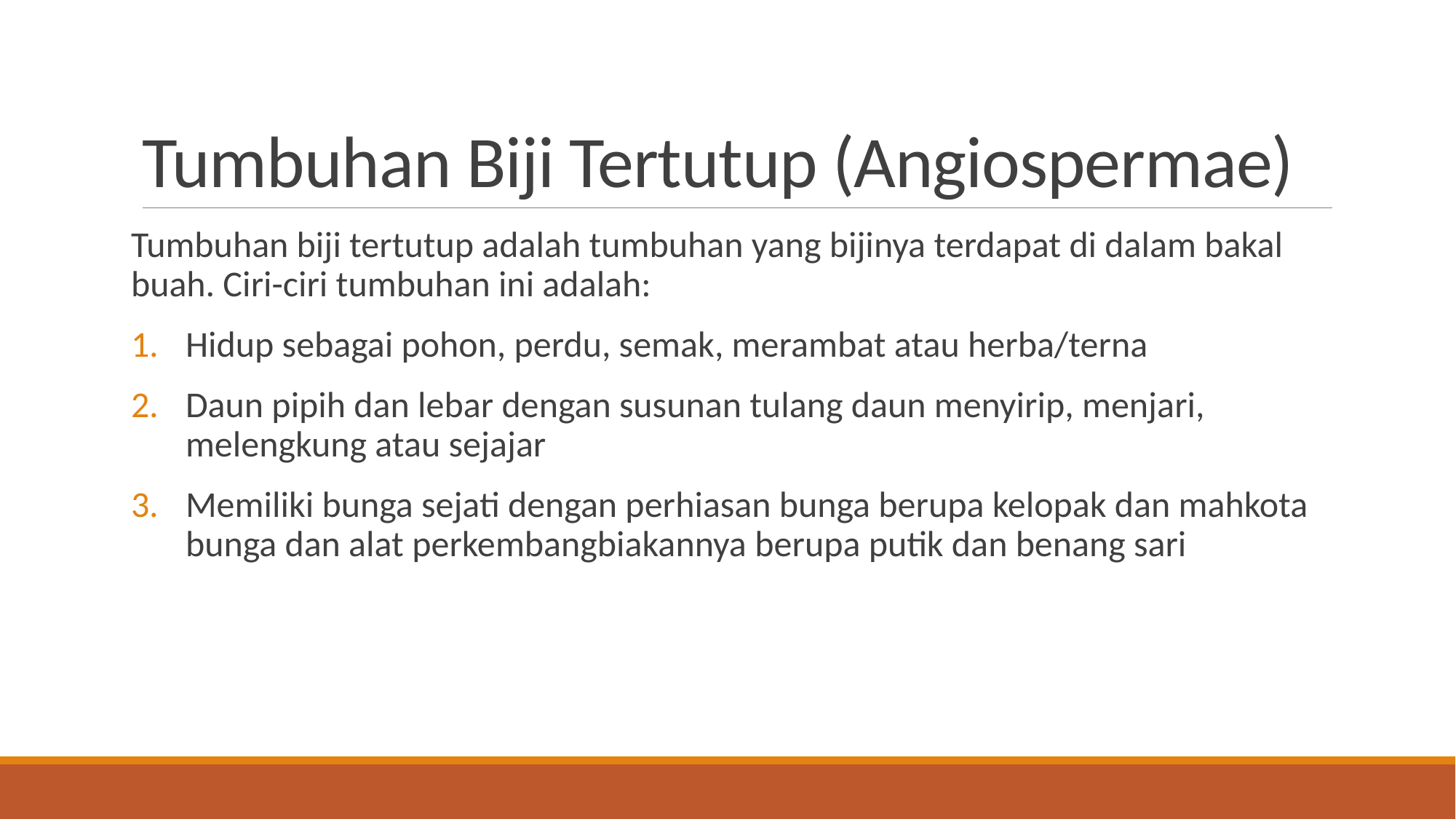

# Tumbuhan Biji Tertutup (Angiospermae)
Tumbuhan biji tertutup adalah tumbuhan yang bijinya terdapat di dalam bakal buah. Ciri-ciri tumbuhan ini adalah:
Hidup sebagai pohon, perdu, semak, merambat atau herba/terna
Daun pipih dan lebar dengan susunan tulang daun menyirip, menjari, melengkung atau sejajar
Memiliki bunga sejati dengan perhiasan bunga berupa kelopak dan mahkota bunga dan alat perkembangbiakannya berupa putik dan benang sari